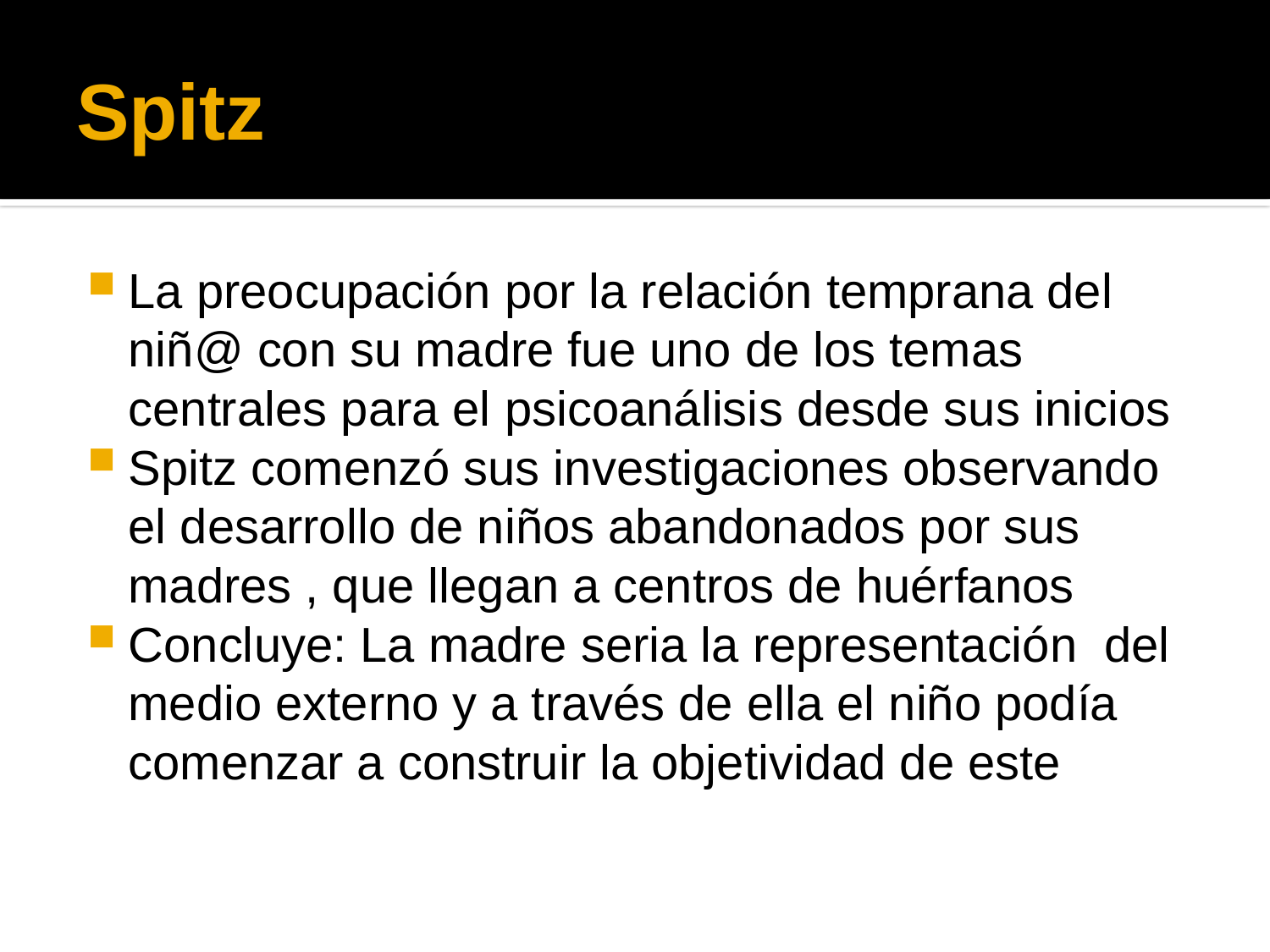

# Spitz
La preocupación por la relación temprana del niñ@ con su madre fue uno de los temas centrales para el psicoanálisis desde sus inicios
Spitz comenzó sus investigaciones observando el desarrollo de niños abandonados por sus madres , que llegan a centros de huérfanos
Concluye: La madre seria la representación  del medio externo y a través de ella el niño podía comenzar a construir la objetividad de este